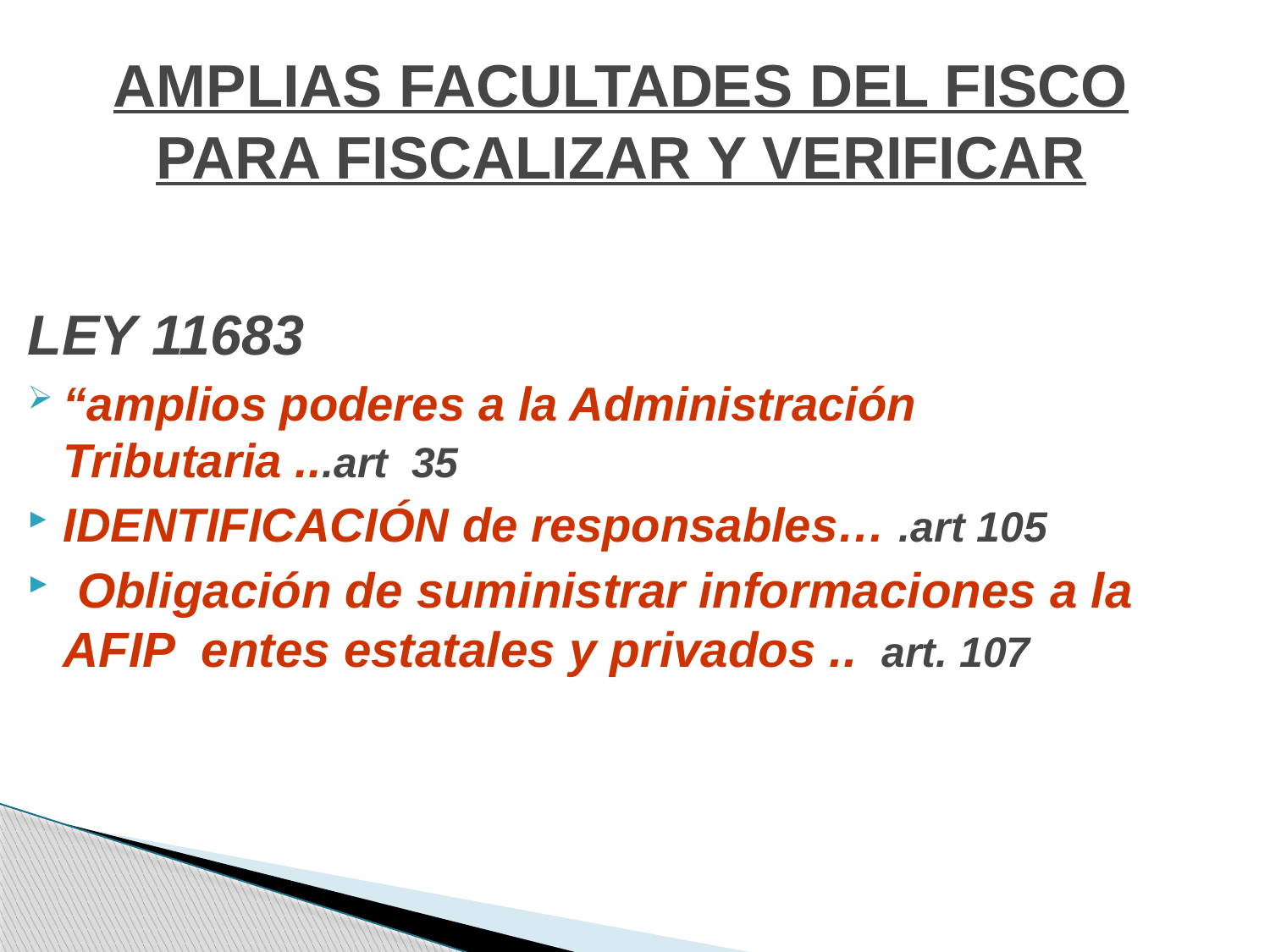

# AMPLIAS FACULTADES DEL FISCO PARA FISCALIZAR Y VERIFICAR

LEY 11683
“amplios poderes a la Administración Tributaria ...art  35
IDENTIFICACIÓN de responsables… .art 105
 Obligación de suministrar informaciones a la AFIP  entes estatales y privados ..  art. 107